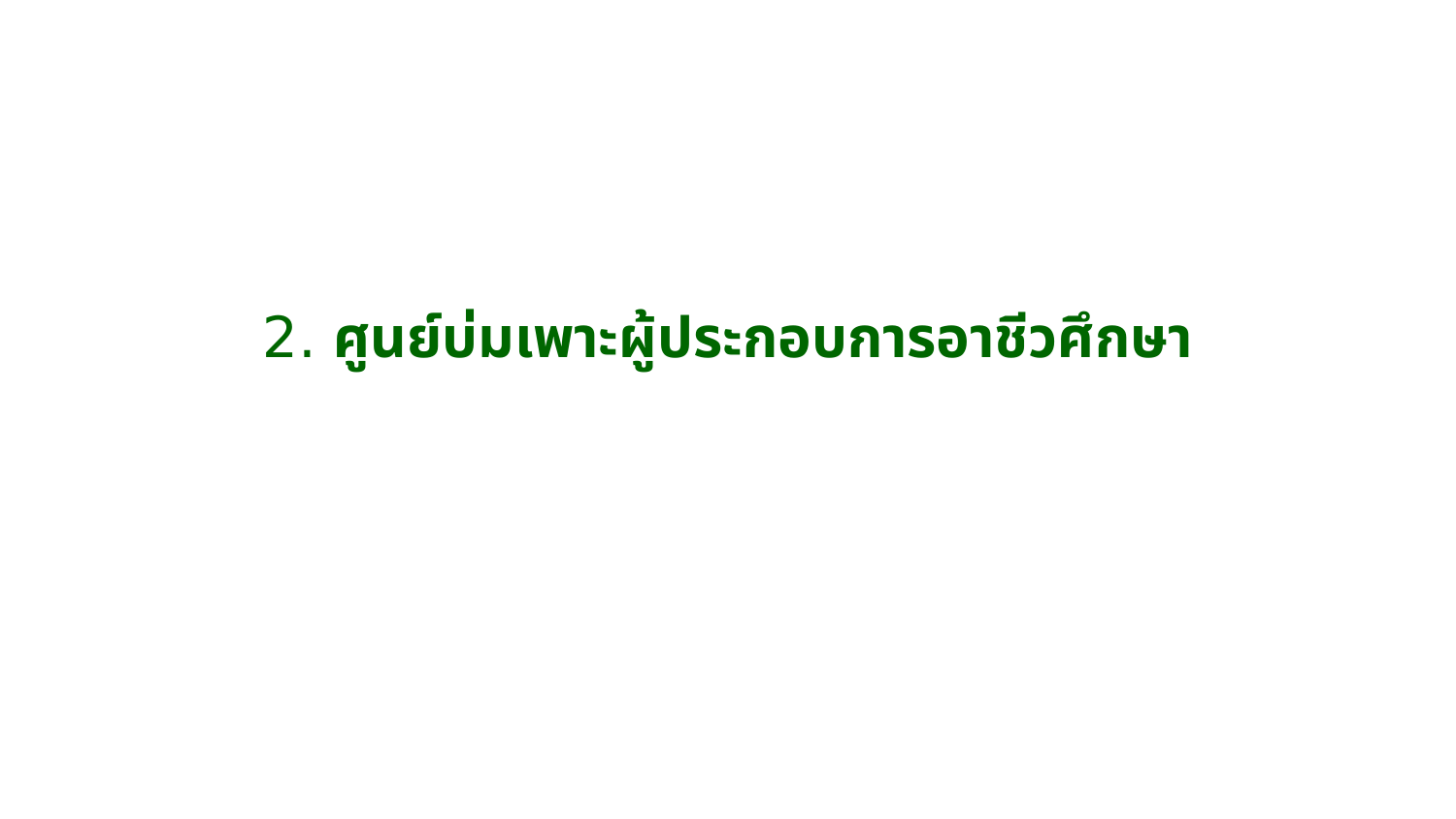

2. ศูนย์บ่มเพาะผู้ประกอบการอาชีวศึกษา